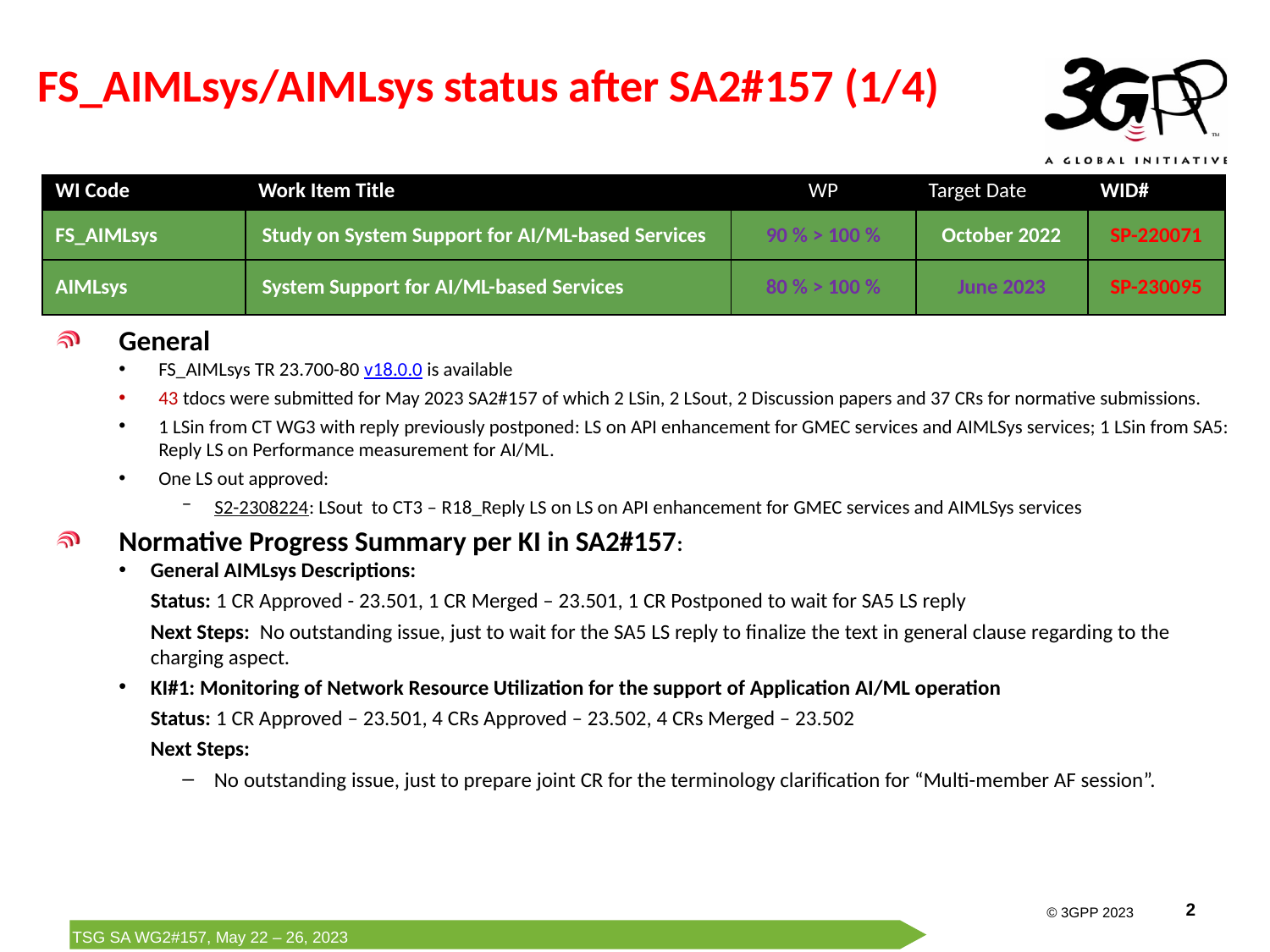

# FS_AIMLsys/AIMLsys status after SA2#157 (1/4)
| WI Code | Work Item Title | WP | Target Date | WID# |
| --- | --- | --- | --- | --- |
| FS\_AIMLsys | Study on System Support for AI/ML-based Services | 90 % > 100 % | October 2022 | SP-220071 |
| AIMLsys | System Support for AI/ML-based Services | 80 % > 100 % | June 2023 | SP-230095 |
General
FS_AIMLsys TR 23.700-80 v18.0.0 is available
43 tdocs were submitted for May 2023 SA2#157 of which 2 LSin, 2 LSout, 2 Discussion papers and 37 CRs for normative submissions.
1 LSin from CT WG3 with reply previously postponed: LS on API enhancement for GMEC services and AIMLSys services; 1 LSin from SA5: Reply LS on Performance measurement for AI/ML.
One LS out approved:
S2-2308224: LSout  to CT3 – R18_Reply LS on LS on API enhancement for GMEC services and AIMLSys services
Normative Progress Summary per KI in SA2#157:
General AIMLsys Descriptions:
Status: 1 CR Approved - 23.501, 1 CR Merged – 23.501, 1 CR Postponed to wait for SA5 LS reply
Next Steps:  No outstanding issue, just to wait for the SA5 LS reply to finalize the text in general clause regarding to the charging aspect.
KI#1: Monitoring of Network Resource Utilization for the support of Application AI/ML operation
Status: 1 CR Approved – 23.501, 4 CRs Approved – 23.502, 4 CRs Merged – 23.502
Next Steps:
No outstanding issue, just to prepare joint CR for the terminology clarification for “Multi-member AF session”.